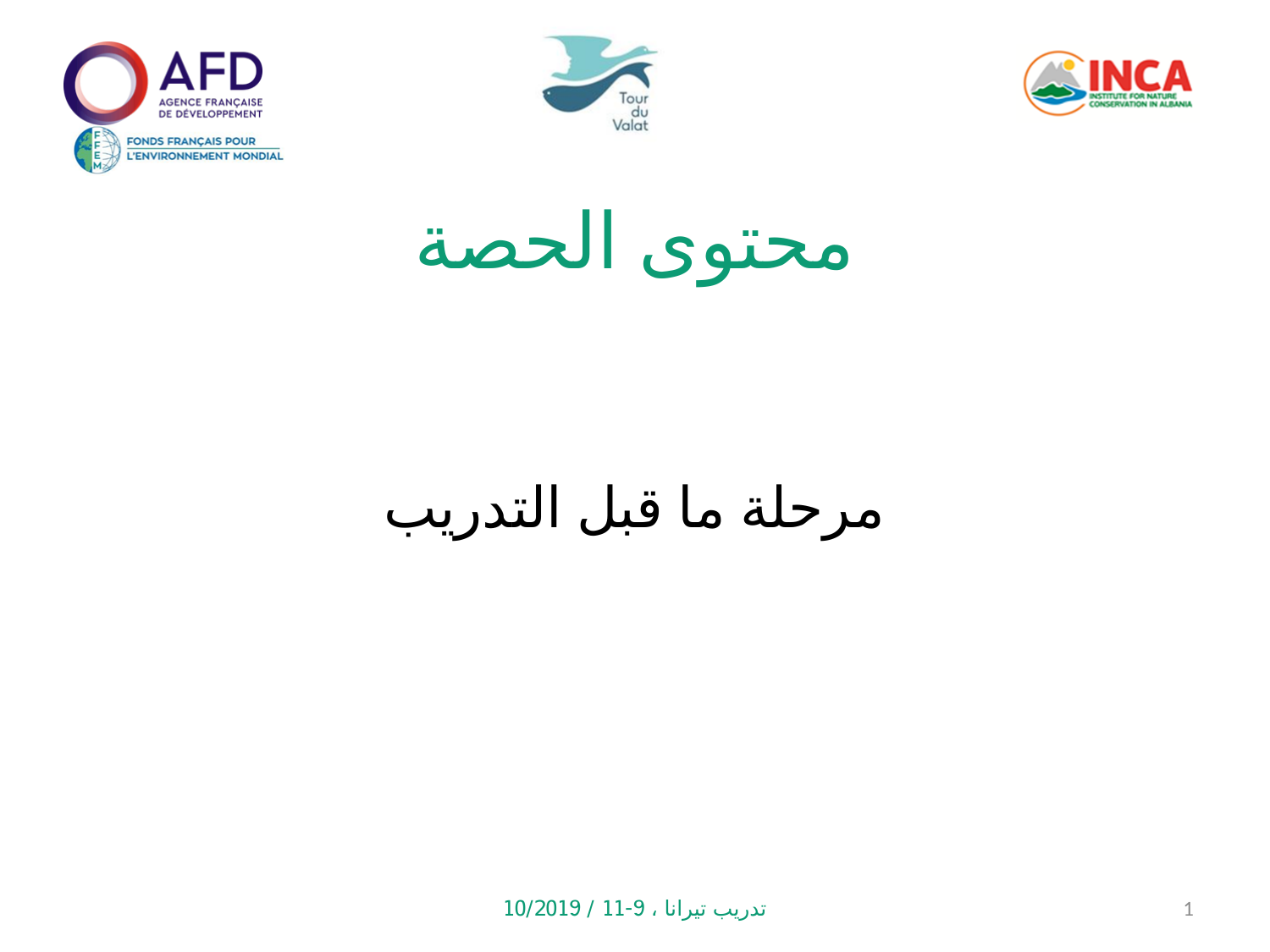

# محتوى الحصة

مرحلة ما قبل التدريب
تدريب تيرانا ، 9-11 / 10/2019
1